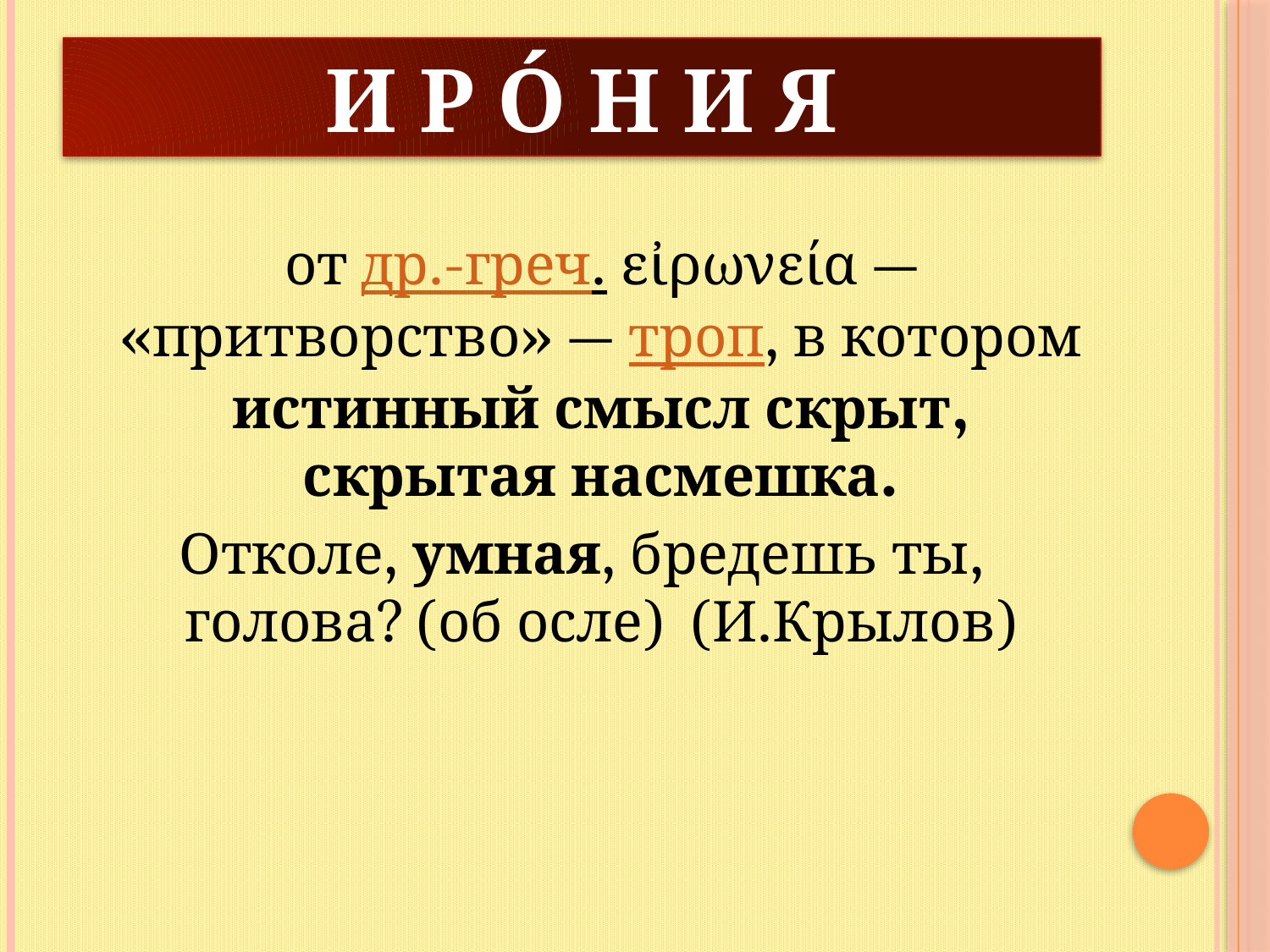

# И р о́ н и я
    от др.-греч. εἰρωνεία — «притворство» — троп, в котором истинный смысл скрыт, скрытая насмешка.
Отколе, умная, бредешь ты, голова? (об осле)  (И.Крылов)